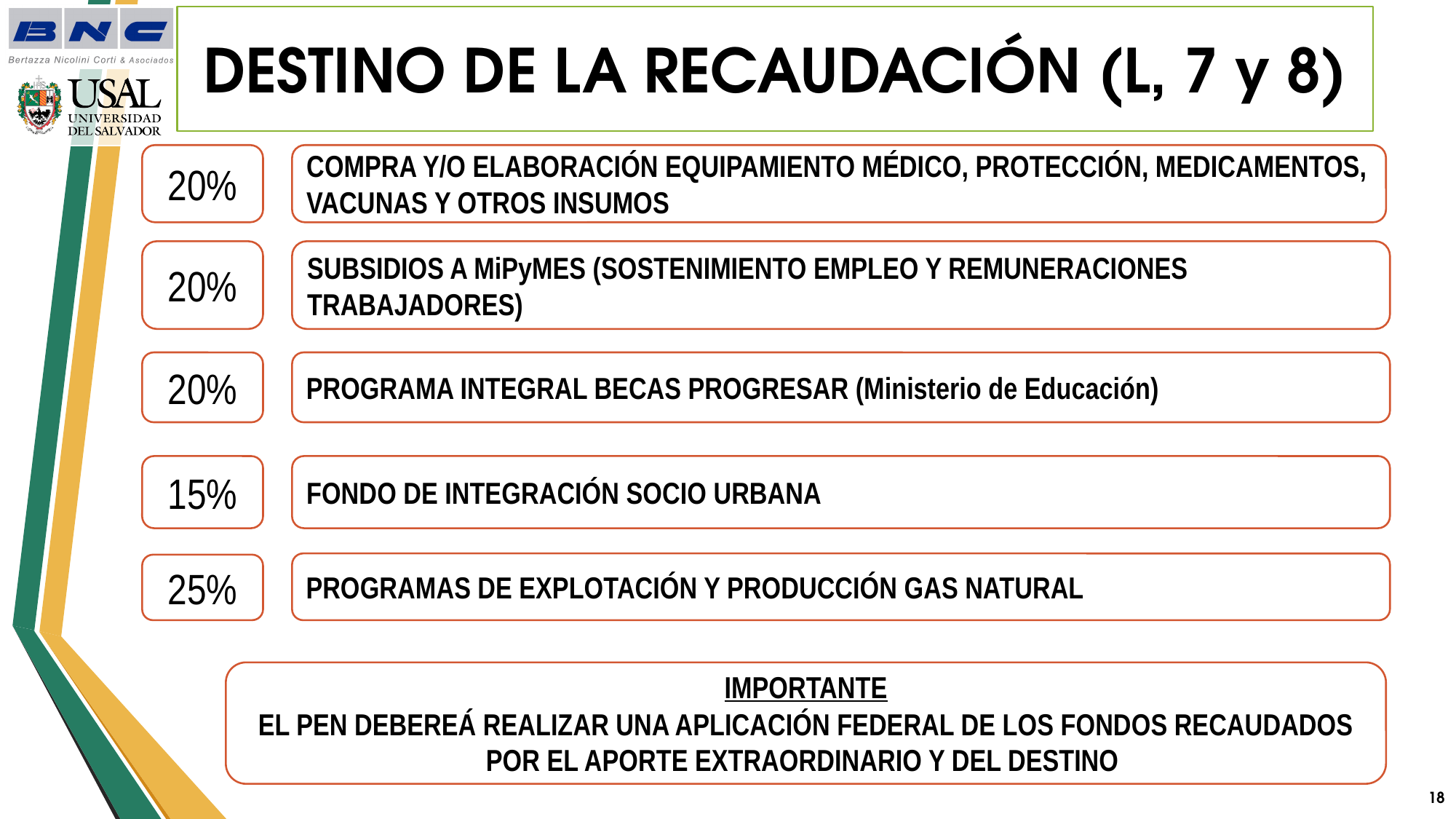

# DESTINO DE LA RECAUDACIÓN (L, 7 y 8)
20%
COMPRA Y/O ELABORACIÓN EQUIPAMIENTO MÉDICO, PROTECCIÓN, MEDICAMENTOS, VACUNAS Y OTROS INSUMOS
20%
SUBSIDIOS A MiPyMES (SOSTENIMIENTO EMPLEO Y REMUNERACIONES TRABAJADORES)
20%
PROGRAMA INTEGRAL BECAS PROGRESAR (Ministerio de Educación)
15%
FONDO DE INTEGRACIÓN SOCIO URBANA
PROGRAMAS DE EXPLOTACIÓN Y PRODUCCIÓN GAS NATURAL
25%
IMPORTANTE
EL PEN DEBEREÁ REALIZAR UNA APLICACIÓN FEDERAL DE LOS FONDOS RECAUDADOS POR EL APORTE EXTRAORDINARIO Y DEL DESTINO
18